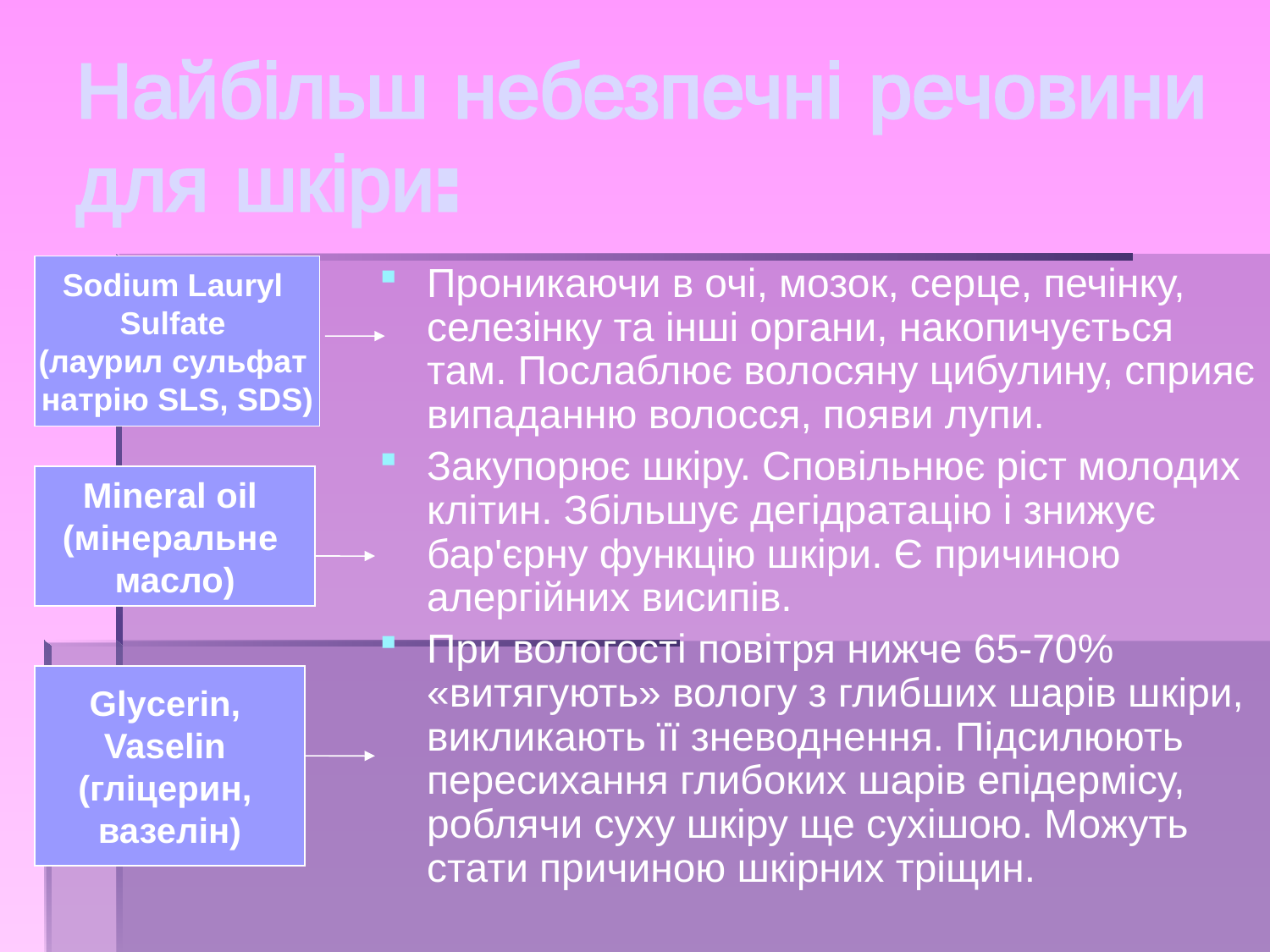

# Найбільш небезпечні речовини для шкіри:
Sodium Lauryl
Sulfate
(лаурил сульфат
натрію SLS, SDS)
Проникаючи в очі, мозок, серце, печінку, селезінку та інші органи, накопичується там. Послаблює волосяну цибулину, сприяє випаданню волосся, появи лупи.
Закупорює шкіру. Сповільнює ріст молодих клітин. Збільшує дегідратацію і знижує бар'єрну функцію шкіри. Є причиною алергійних висипів.
При вологості повітря нижче 65-70% «витягують» вологу з глибших шарів шкіри, викликають її зневоднення. Підсилюють пересихання глибоких шарів епідермісу, роблячи суху шкіру ще сухішою. Можуть стати причиною шкірних тріщин.

Mineral oil
(мінеральнe
масло)

Glycerin,
Vaselin
(гліцерин,
вазелін)